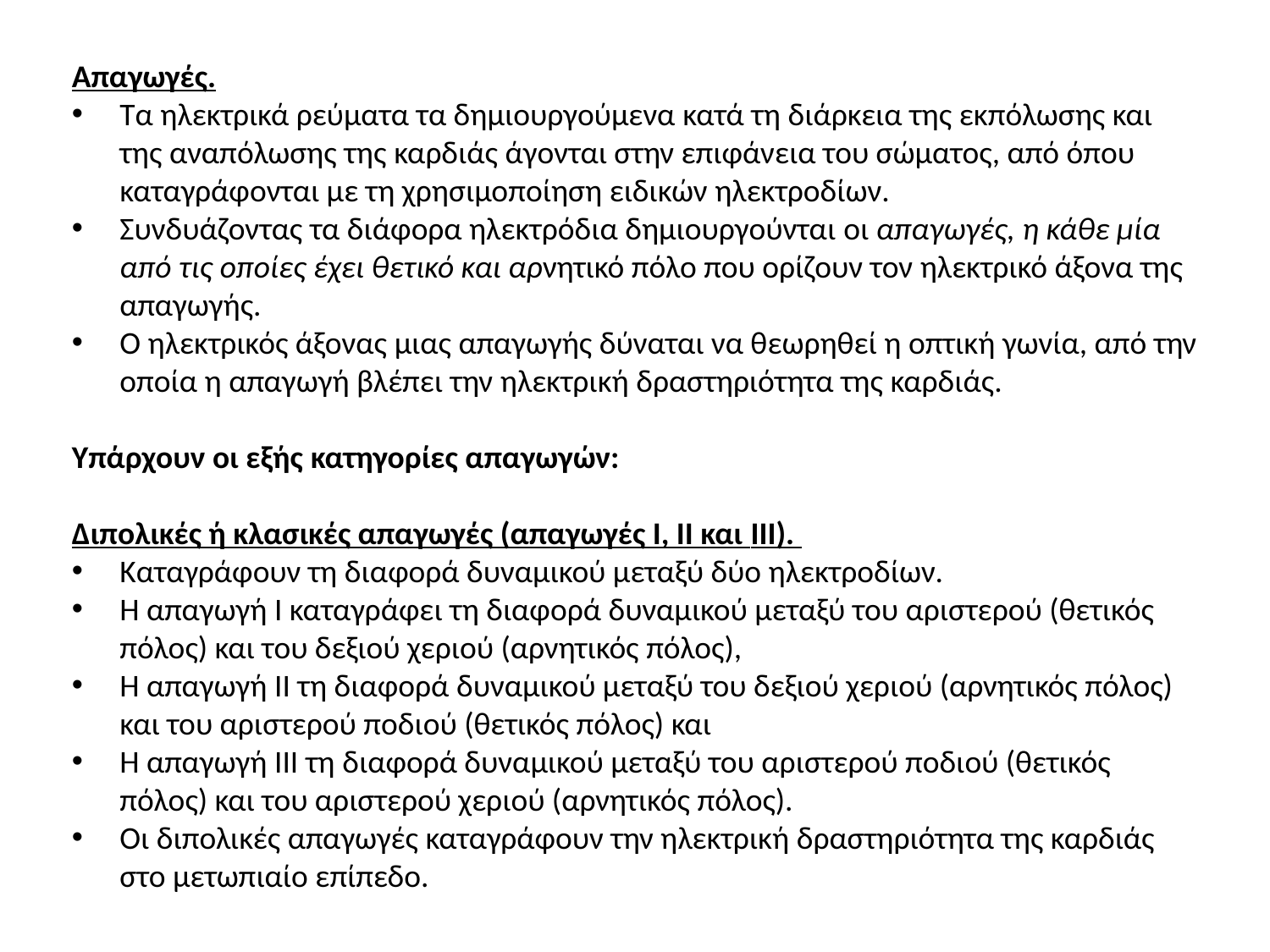

Απαγωγές.
Τα ηλεκτρικά ρεύματα τα δημιουργούμενα κατά τη διάρκεια της εκπόλωσης και της αναπόλωσης της καρδιάς άγονται στην επιφάνεια του σώματος, από όπου καταγράφονται με τη χρησιμοποίηση ειδικών ηλεκτροδίων.
Συνδυάζοντας τα διάφορα ηλεκτρόδια δημιουργούνται οι απαγωγές, η κάθε μία από τις οποίες έχει θετικό και αρνητικό πόλο που ορίζουν τον ηλεκτρικό άξονα της απαγωγής.
Ο ηλεκτρικός άξονας μιας απαγωγής δύναται να θεωρηθεί η οπτική γωνία, από την οποία η απαγωγή βλέπει την ηλεκτρική δραστηριότητα της καρδιάς.

Υπάρχουν οι εξής κατηγορίες απαγωγών:

Διπολικές ή κλασικές απαγωγές (απαγωγές I, II και III).
Καταγράφουν τη διαφορά δυναμικού μεταξύ δύο ηλεκτροδίων.
Η απαγωγή I καταγράφει τη διαφορά δυναμικού μεταξύ του αριστερού (θετικός πόλος) και του δεξιού χεριού (αρνητικός πόλος),
Η απαγωγή II τη διαφορά δυναμικού μεταξύ του δεξιού χεριού (αρνητικός πόλος) και του αριστερού ποδιού (θετικός πόλος) και
Η απαγωγή III τη διαφορά δυναμικού μεταξύ του αριστερού ποδιού (θετικός πόλος) και του αριστερού χεριού (αρνητικός πόλος).
Οι διπολικές απαγωγές καταγράφουν την ηλεκτρική δραστηριότητα της καρδιάς στο μετωπιαίο επίπεδο.